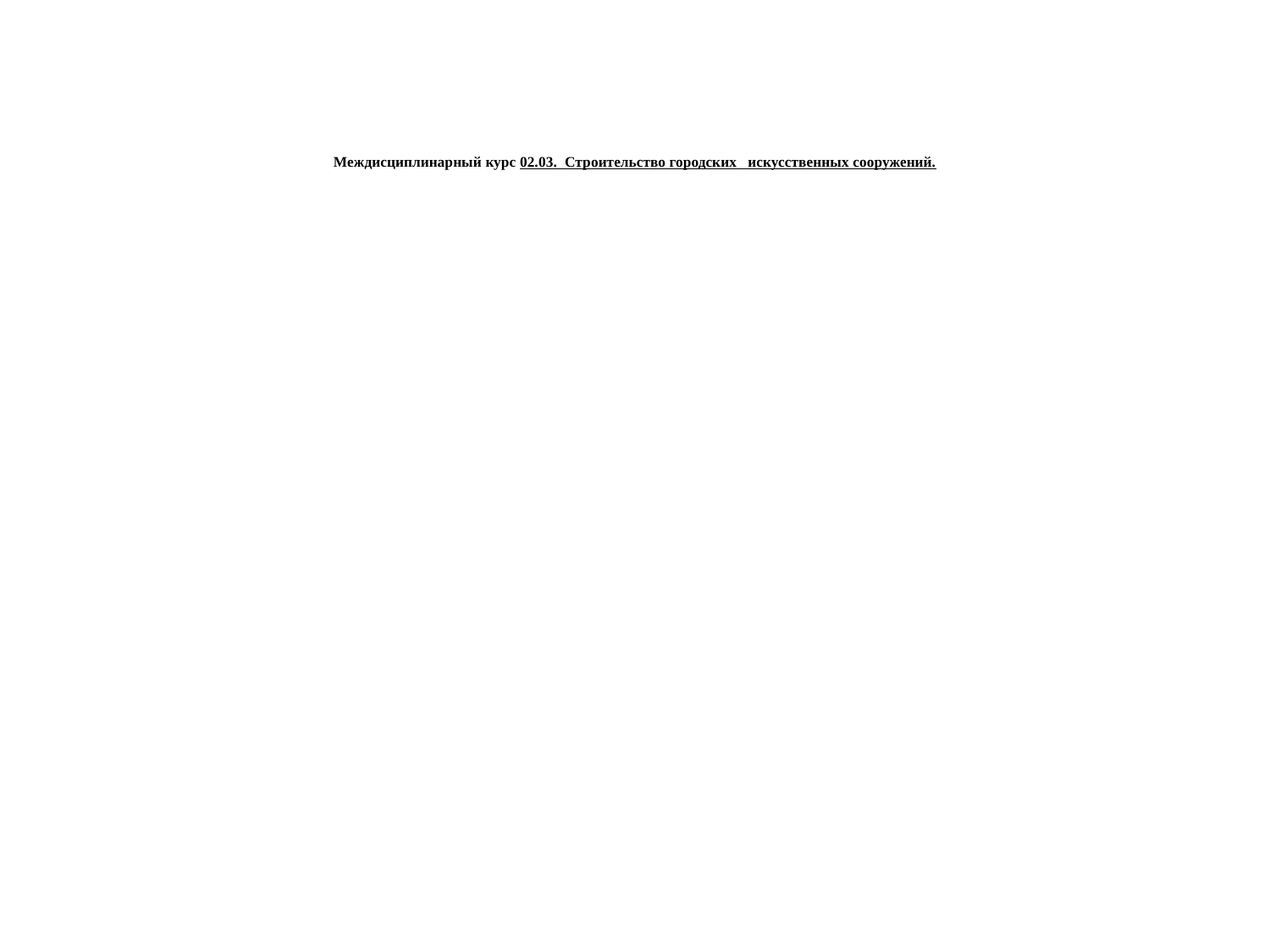

# Междисциплинарный курс 02.03.  Строительство городских   искусственных сооружений.